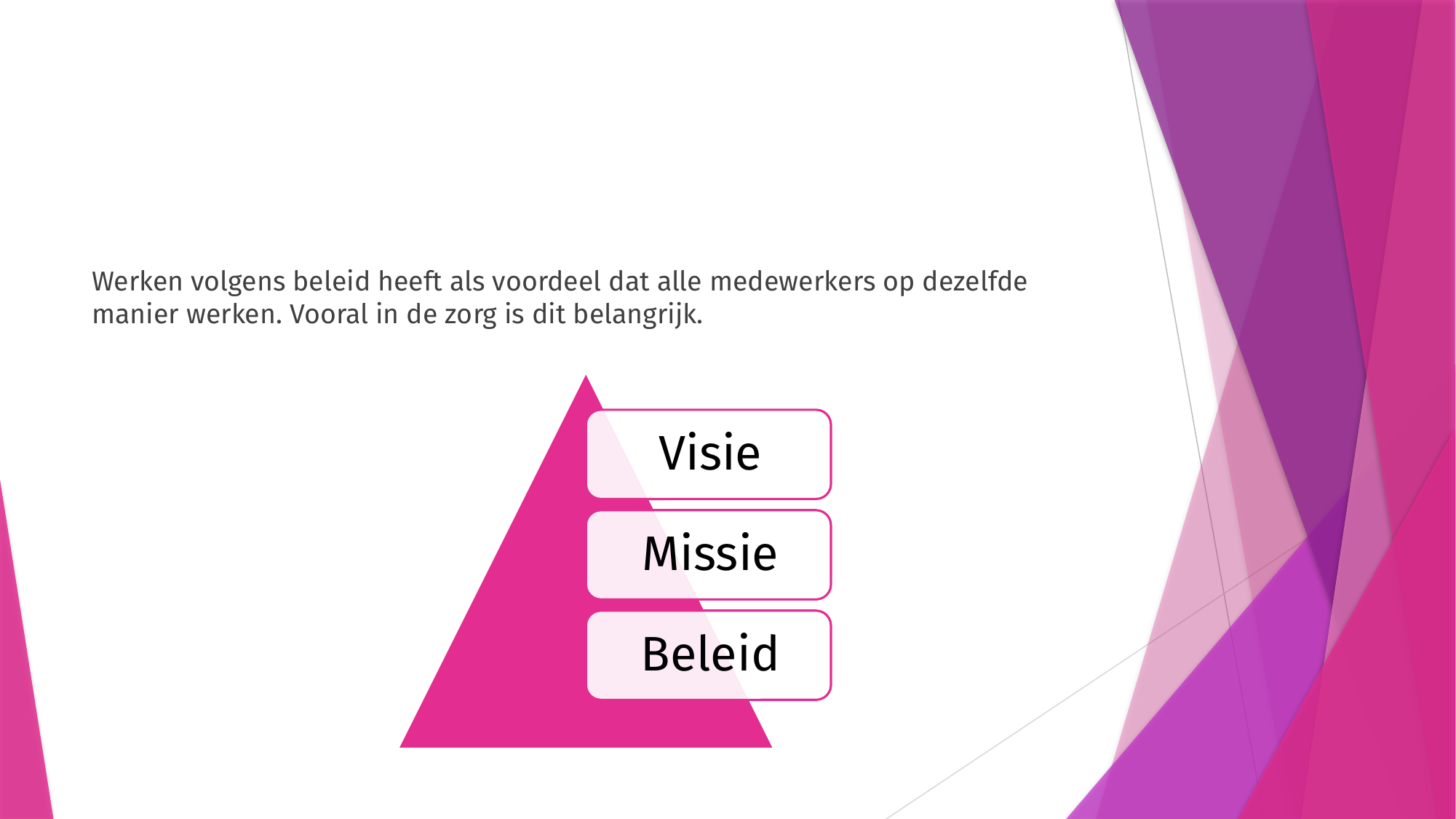

#
Werken volgens beleid heeft als voordeel dat alle medewerkers op dezelfde manier werken. Vooral in de zorg is dit belangrijk.

Visie
Missie
Beleid